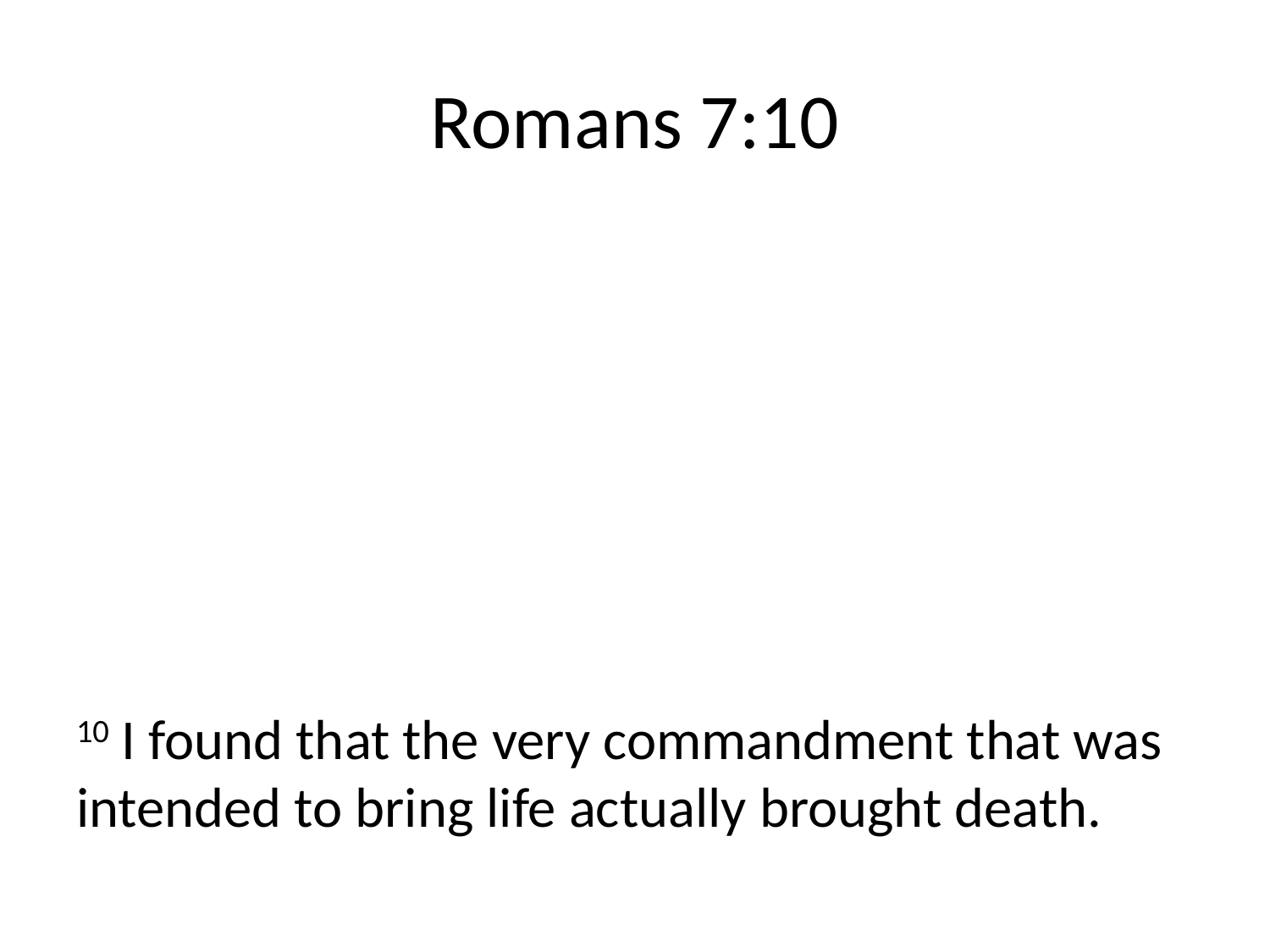

# Romans 7:10

10 I found that the very commandment that was intended to bring life actually brought death.